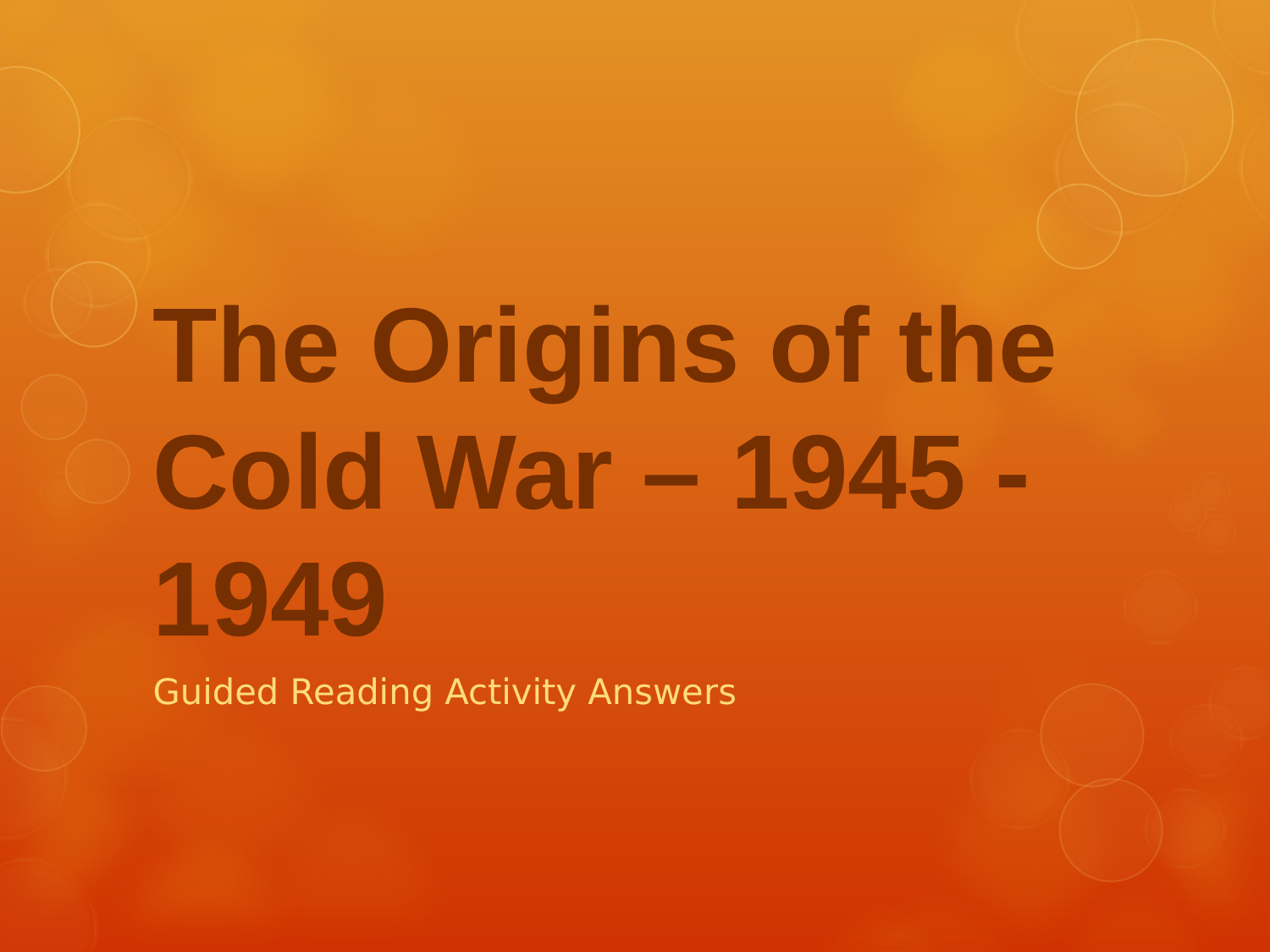

# The Origins of the Cold War – 1945 - 1949
Guided Reading Activity Answers